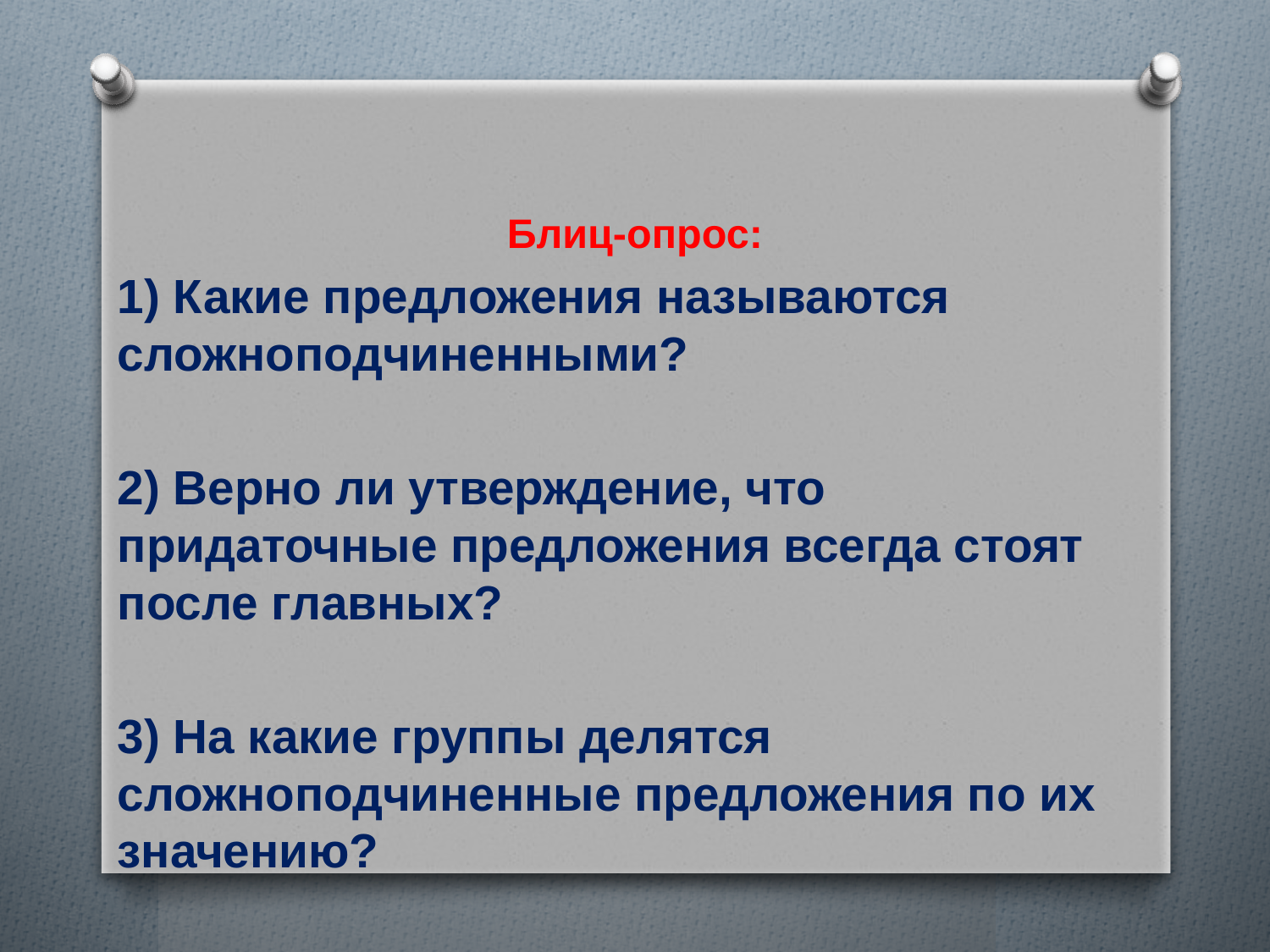

Блиц-опрос:
1) Какие предложения называются сложноподчиненными?

2) Верно ли утверждение, что придаточные предложения всегда стоят после главных?

3) На какие группы делятся сложноподчиненные предложения по их значению?